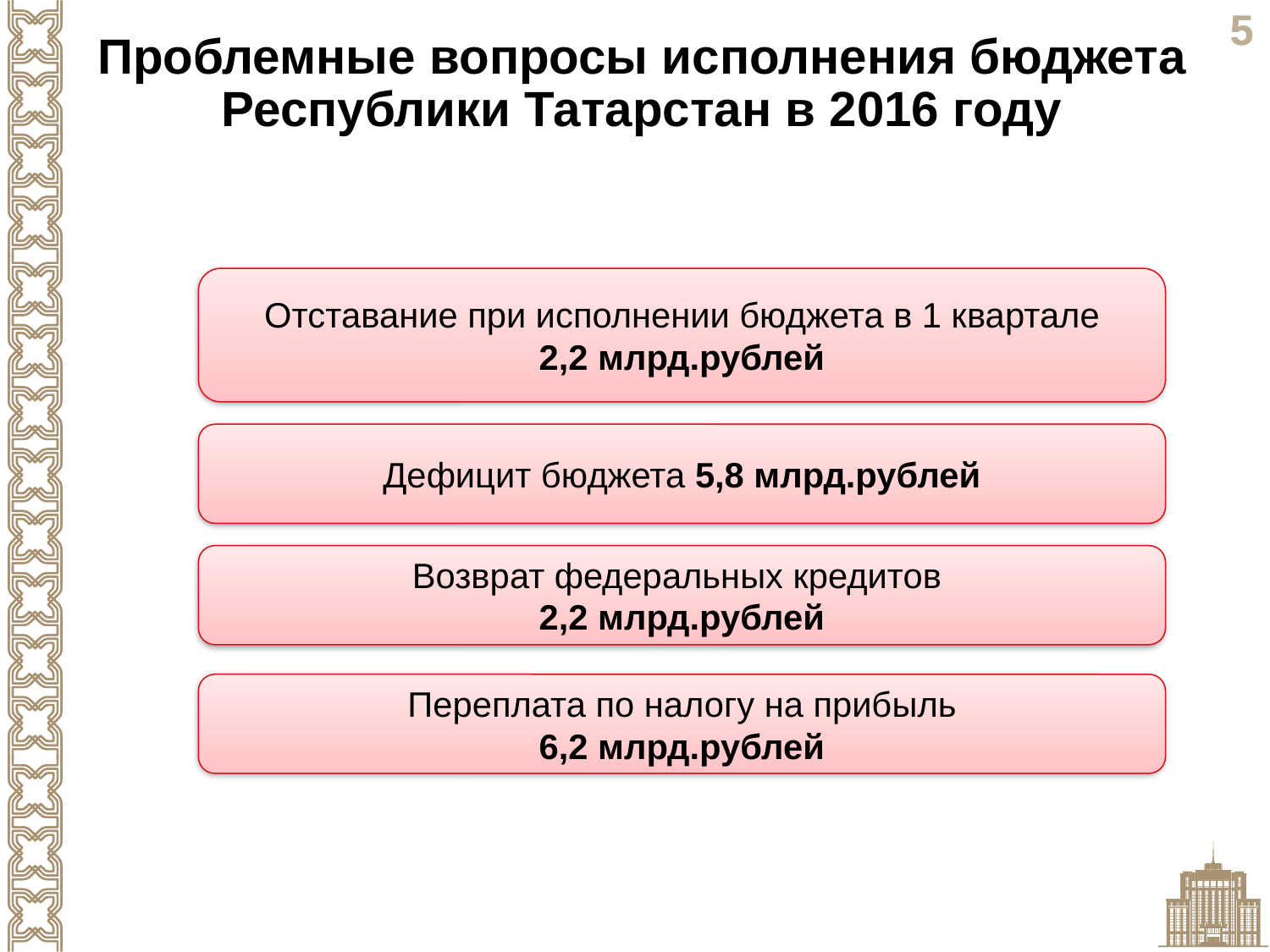

Проблемные вопросы исполнения бюджета Республики Татарстан в 2016 году
Отставание при исполнении бюджета в 1 квартале
2,2 млрд.рублей
Дефицит бюджета 5,8 млрд.рублей
Возврат федеральных кредитов
2,2 млрд.рублей
Переплата по налогу на прибыль
6,2 млрд.рублей